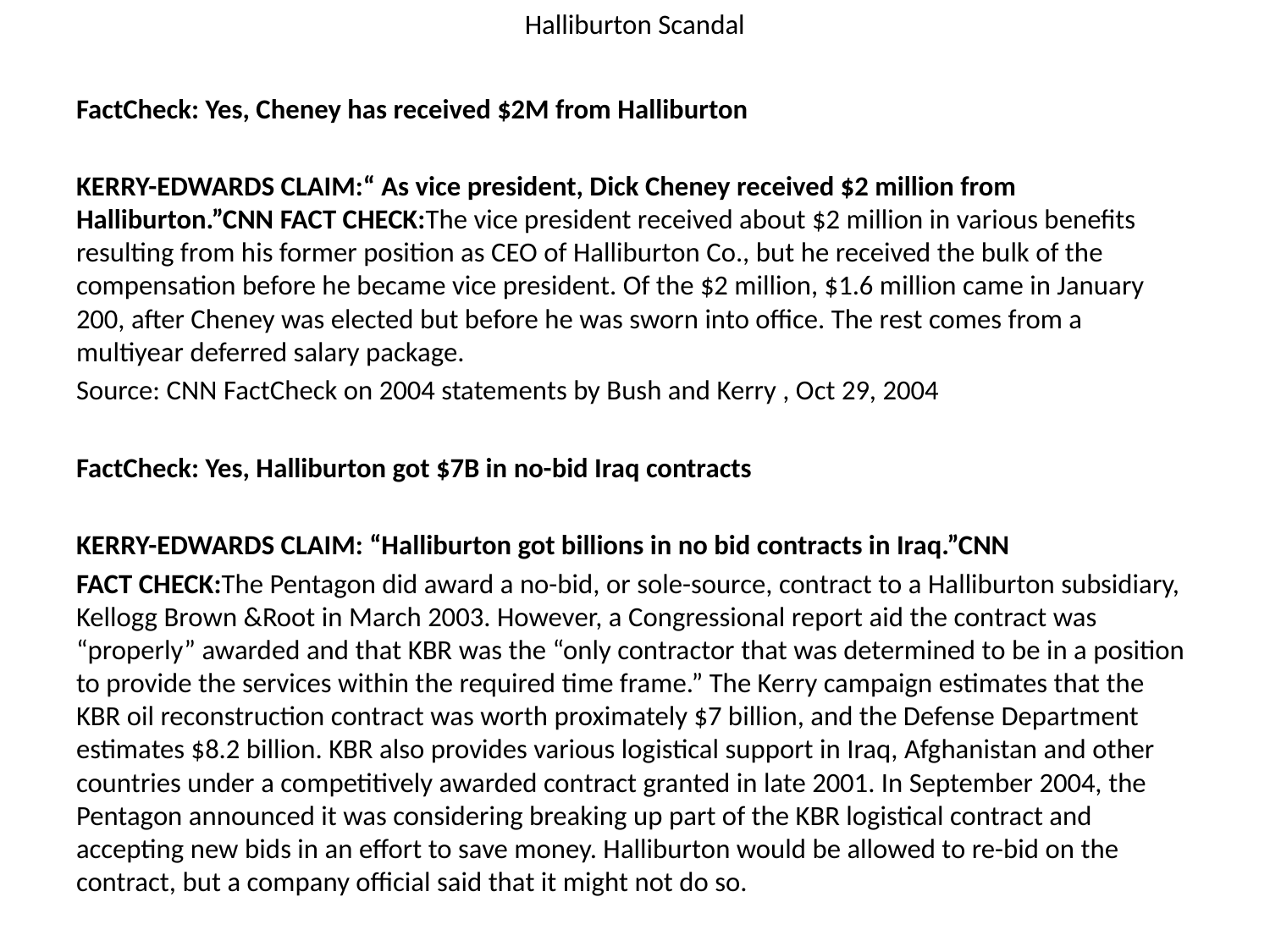

# Halliburton Scandal
FactCheck: Yes, Cheney has received $2M from Halliburton

KERRY-EDWARDS CLAIM:“ As vice president, Dick Cheney received $2 million from Halliburton.”CNN FACT CHECK:The vice president received about $2 million in various benefits resulting from his former position as CEO of Halliburton Co., but he received the bulk of the compensation before he became vice president. Of the $2 million, $1.6 million came in January 200, after Cheney was elected but before he was sworn into office. The rest comes from a multiyear deferred salary package.
Source: CNN FactCheck on 2004 statements by Bush and Kerry , Oct 29, 2004

FactCheck: Yes, Halliburton got $7B in no-bid Iraq contracts

KERRY-EDWARDS CLAIM: “Halliburton got billions in no bid contracts in Iraq.”CNN
FACT CHECK:The Pentagon did award a no-bid, or sole-source, contract to a Halliburton subsidiary, Kellogg Brown &Root in March 2003. However, a Congressional report aid the contract was “properly” awarded and that KBR was the “only contractor that was determined to be in a position to provide the services within the required time frame.” The Kerry campaign estimates that the KBR oil reconstruction contract was worth proximately $7 billion, and the Defense Department estimates $8.2 billion. KBR also provides various logistical support in Iraq, Afghanistan and other countries under a competitively awarded contract granted in late 2001. In September 2004, the Pentagon announced it was considering breaking up part of the KBR logistical contract and accepting new bids in an effort to save money. Halliburton would be allowed to re-bid on the contract, but a company official said that it might not do so.